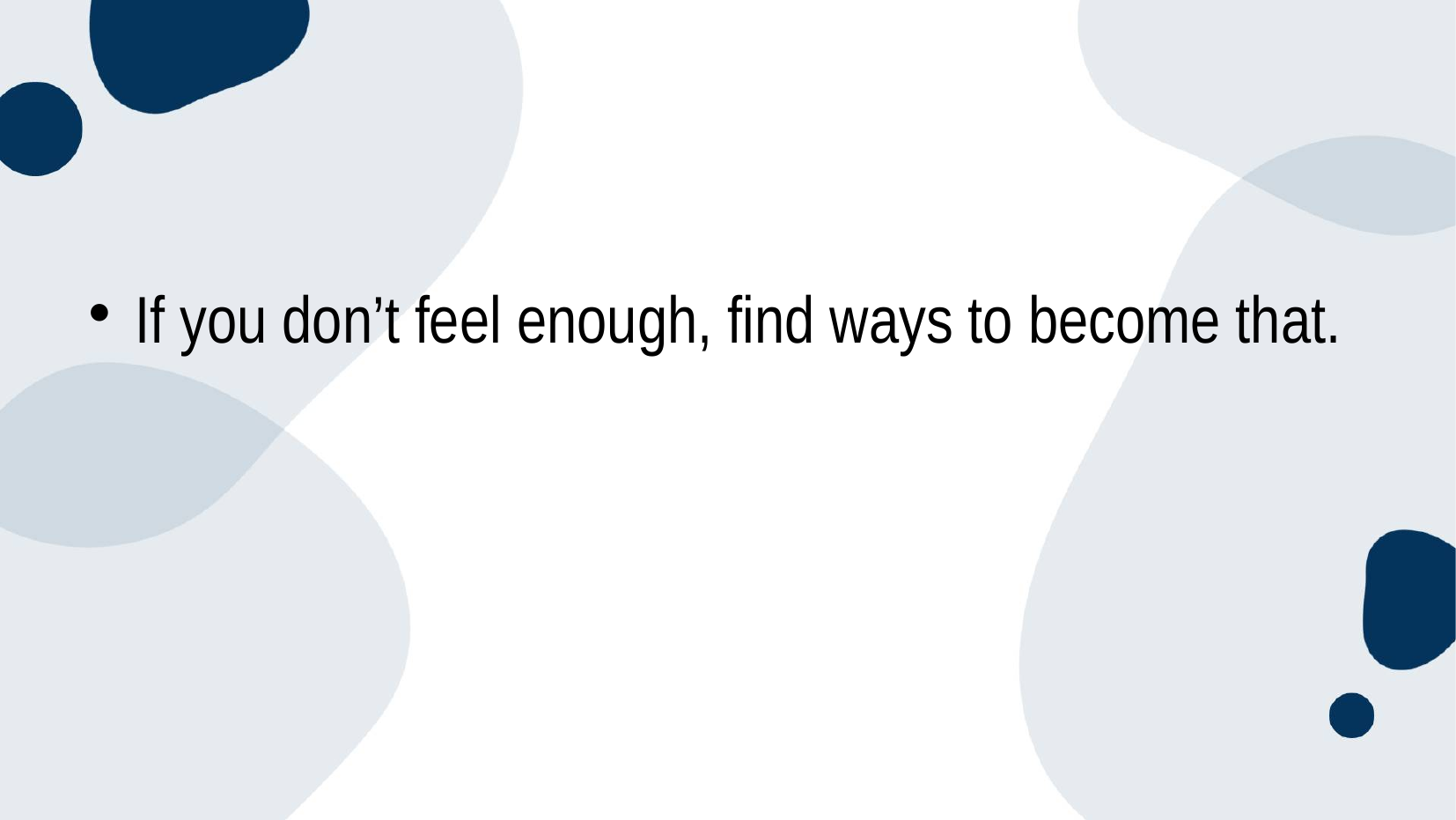

#
If you don’t feel enough, find ways to become that.